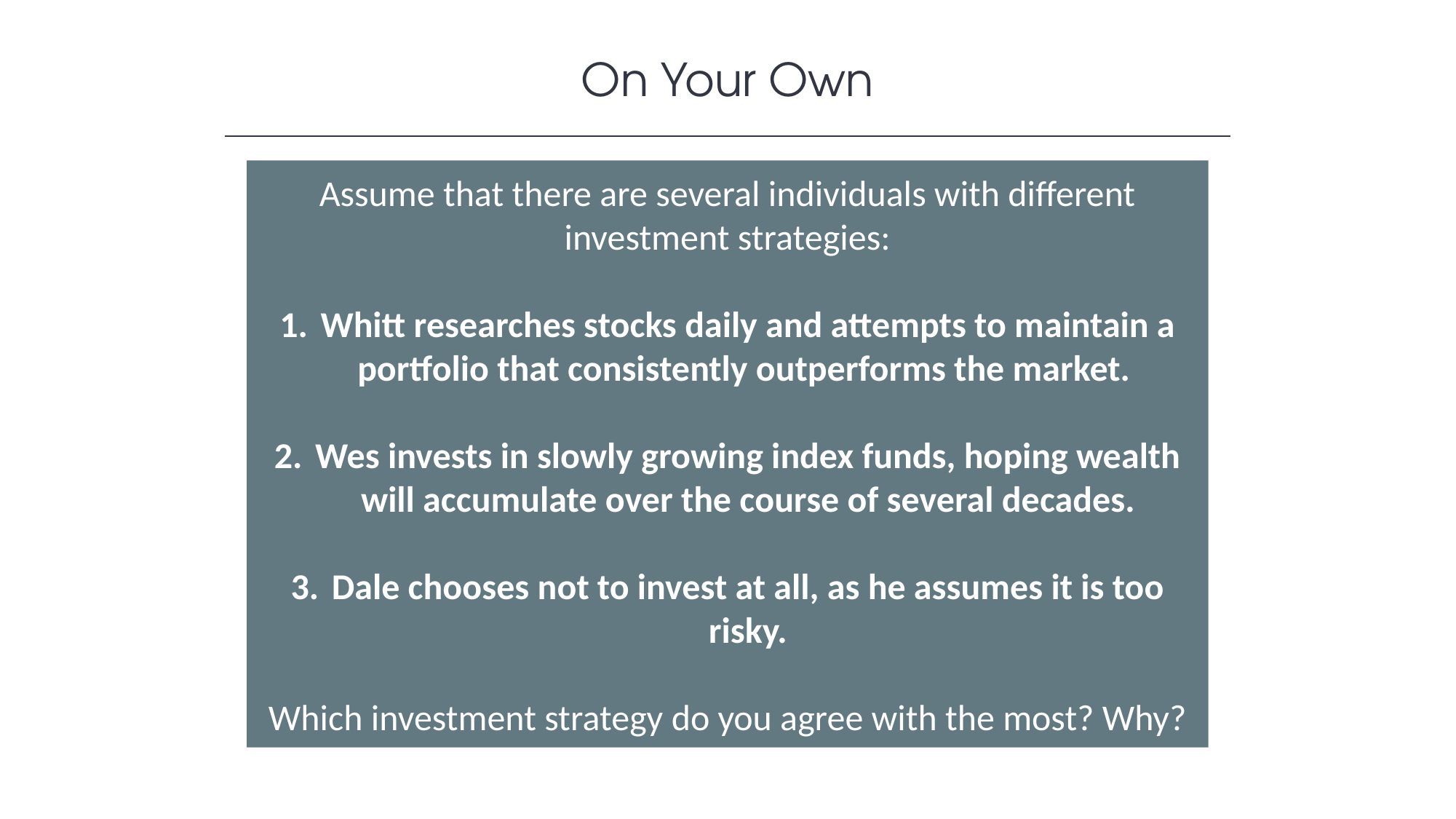

On Your Own
Assume that there are several individuals with different investment strategies:

Whitt researches stocks daily and attempts to maintain a portfolio that consistently outperforms the market.

Wes invests in slowly growing index funds, hoping wealth will accumulate over the course of several decades.

Dale chooses not to invest at all, as he assumes it is too risky.

Which investment strategy do you agree with the most? Why?